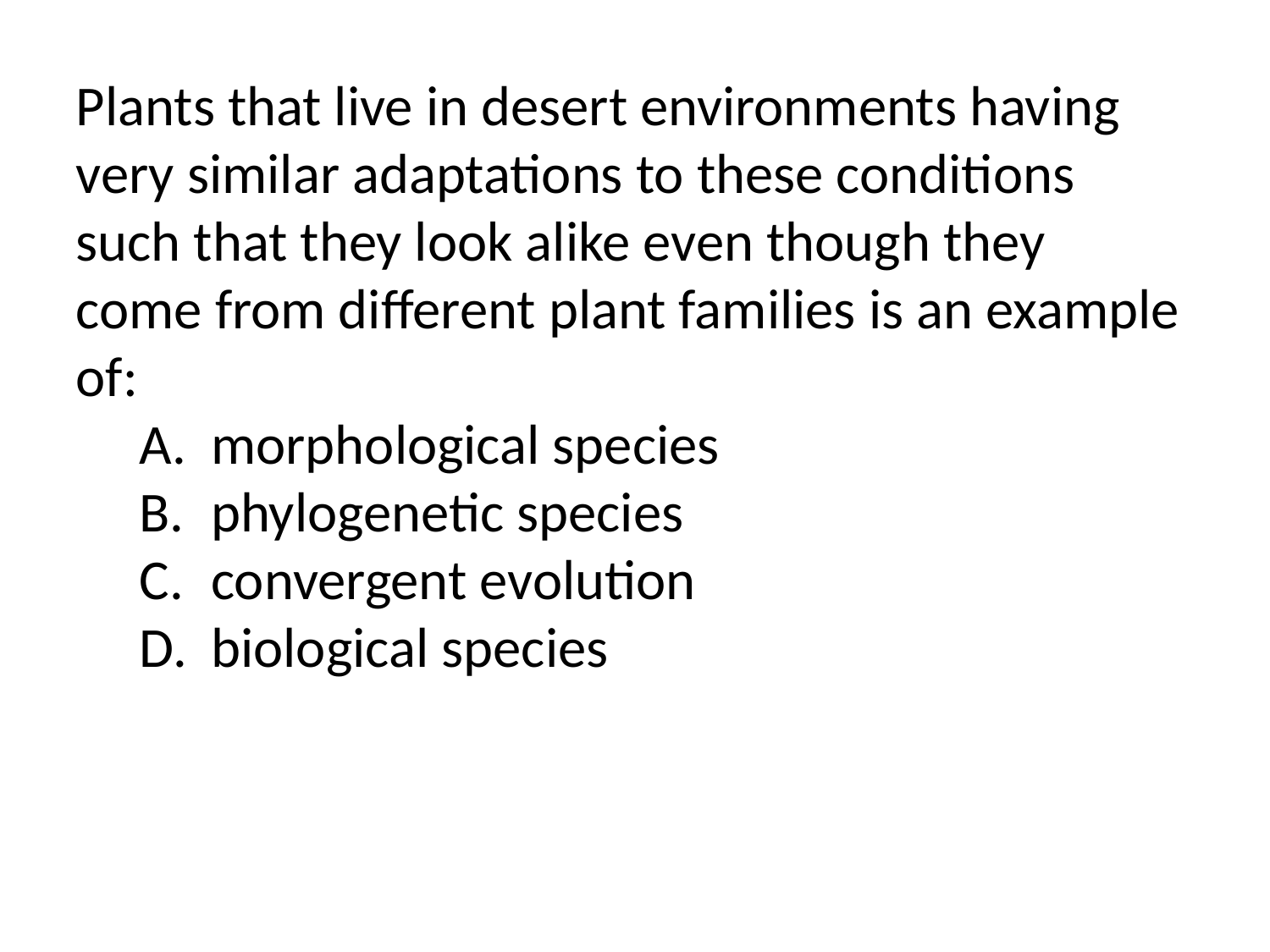

Plants that live in desert environments having very similar adaptations to these conditions such that they look alike even though they come from different plant families is an example of:
morphological species
phylogenetic species
convergent evolution
biological species